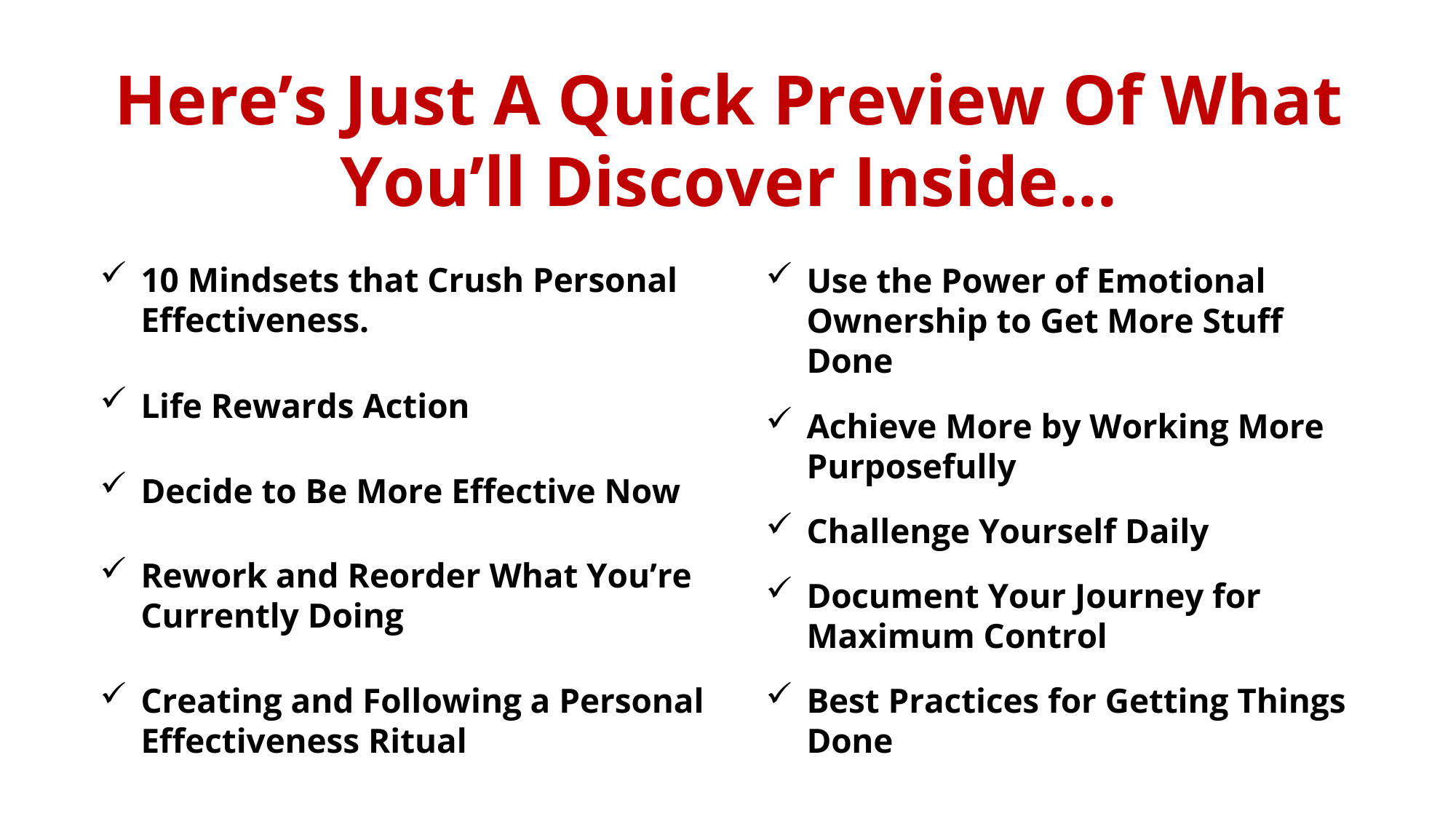

Here’s Just A Quick Preview Of What You’ll Discover Inside...
10 Mindsets that Crush Personal Effectiveness.
Use the Power of Emotional Ownership to Get More Stuff Done
Life Rewards Action
Achieve More by Working More Purposefully
Decide to Be More Effective Now
Challenge Yourself Daily
Rework and Reorder What You’re Currently Doing
Document Your Journey for Maximum Control
Creating and Following a Personal Effectiveness Ritual
Best Practices for Getting Things Done